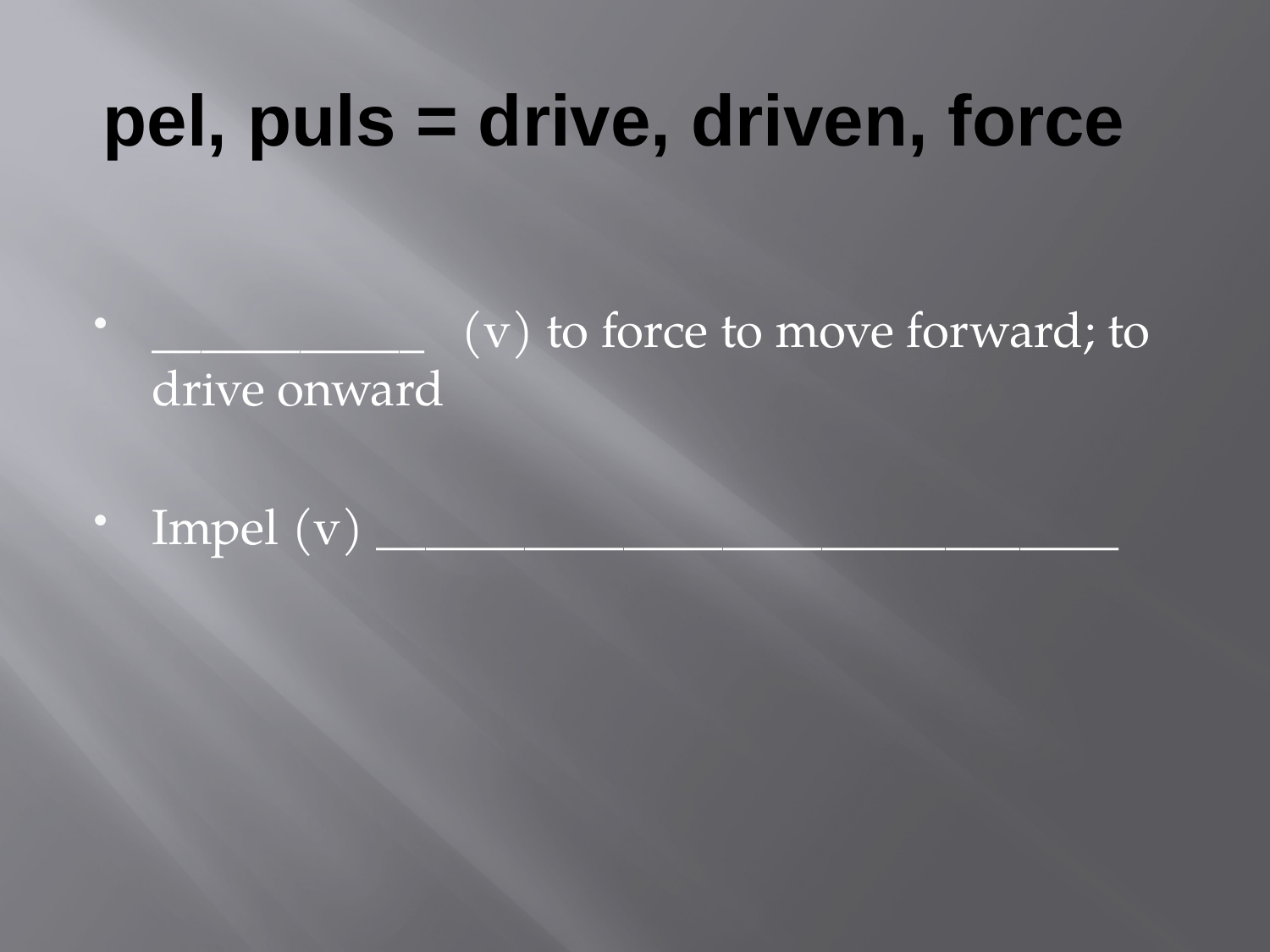

# pel, puls = drive, driven, force

___________   (v) to force to move forward; to drive onward

Impel (v) ______________________________